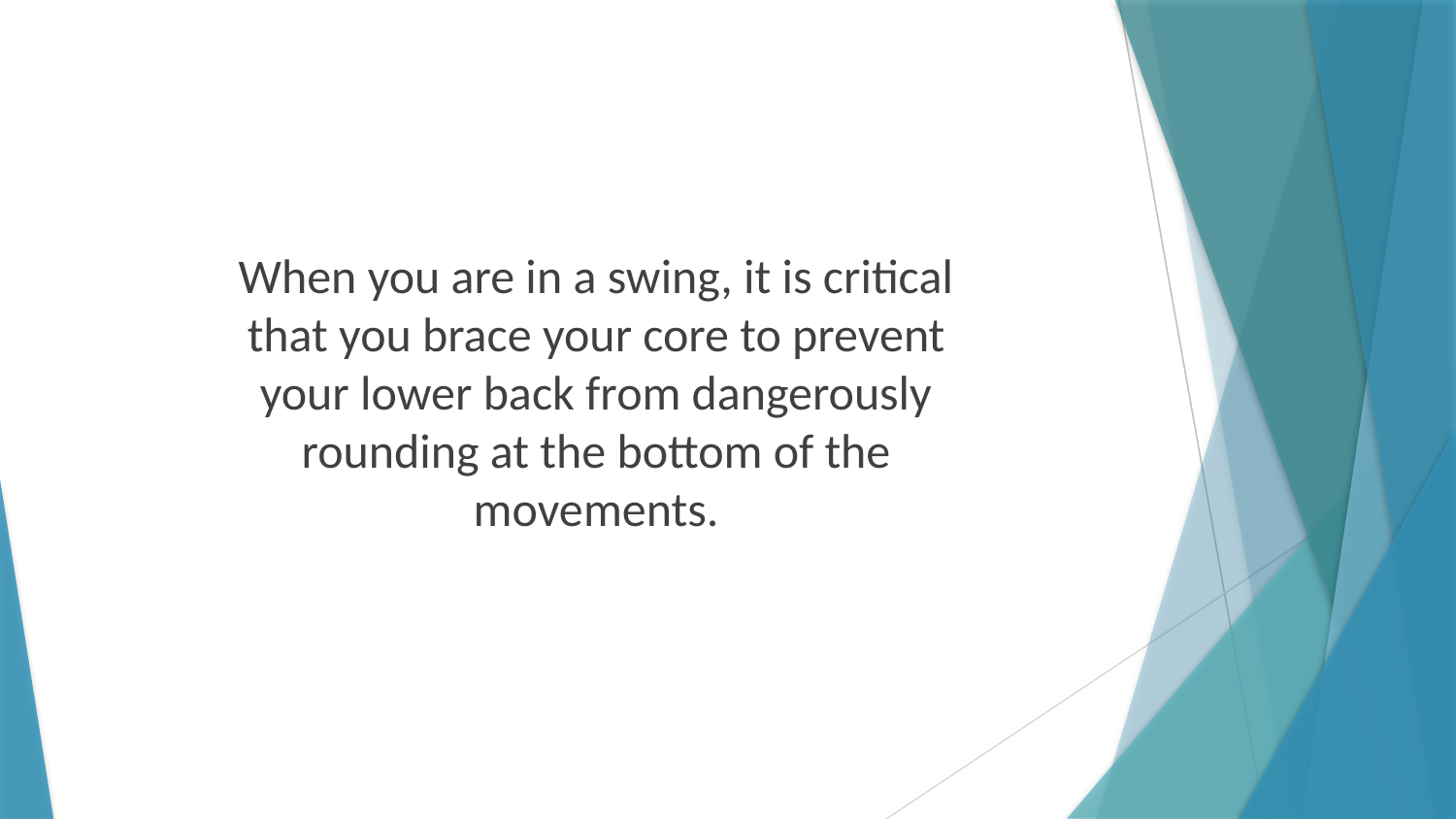

When you are in a swing, it is critical that you brace your core to prevent your lower back from dangerously rounding at the bottom of the movements.